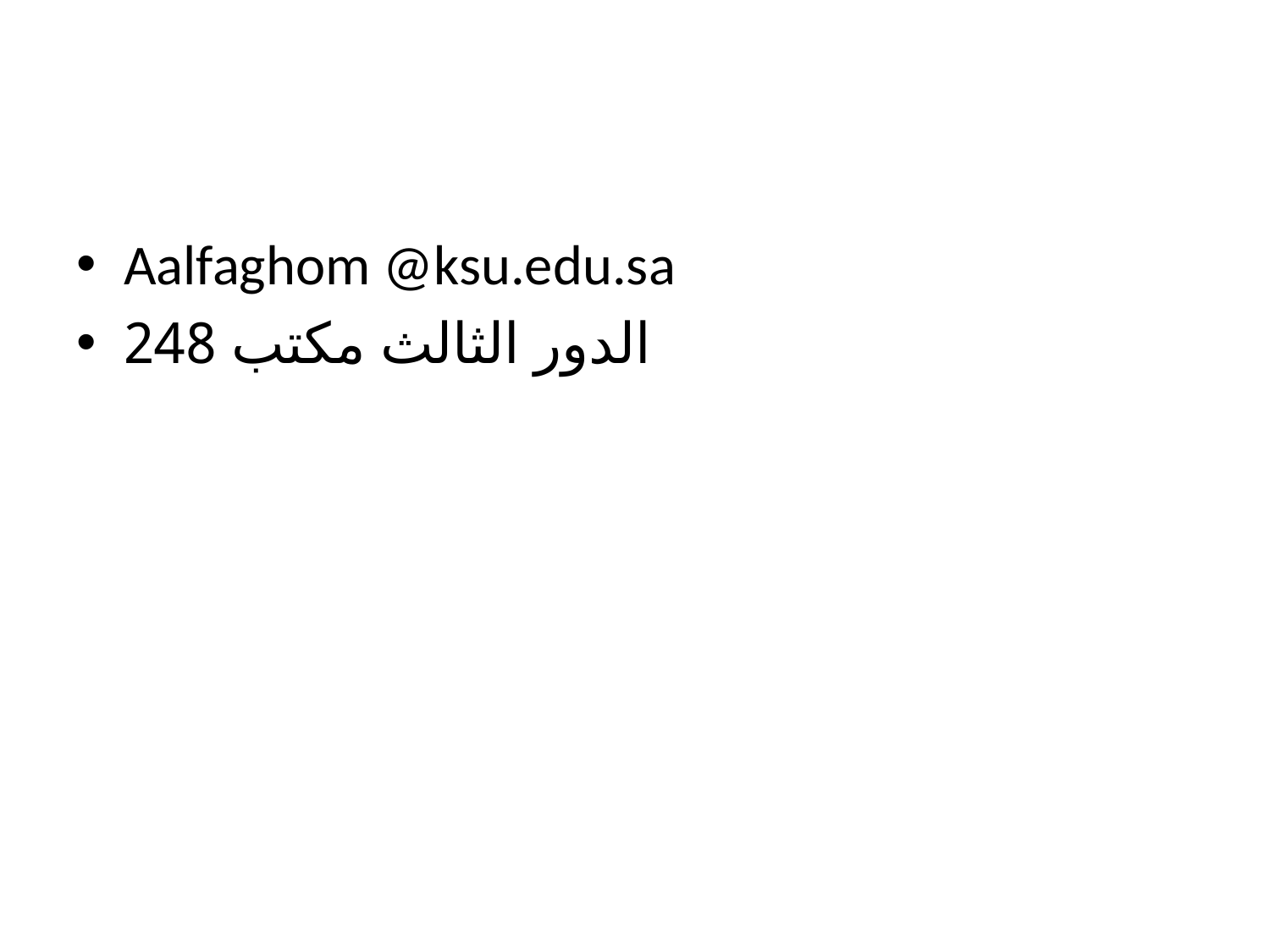

#
Aalfaghom @ksu.edu.sa
الدور الثالث مكتب 248